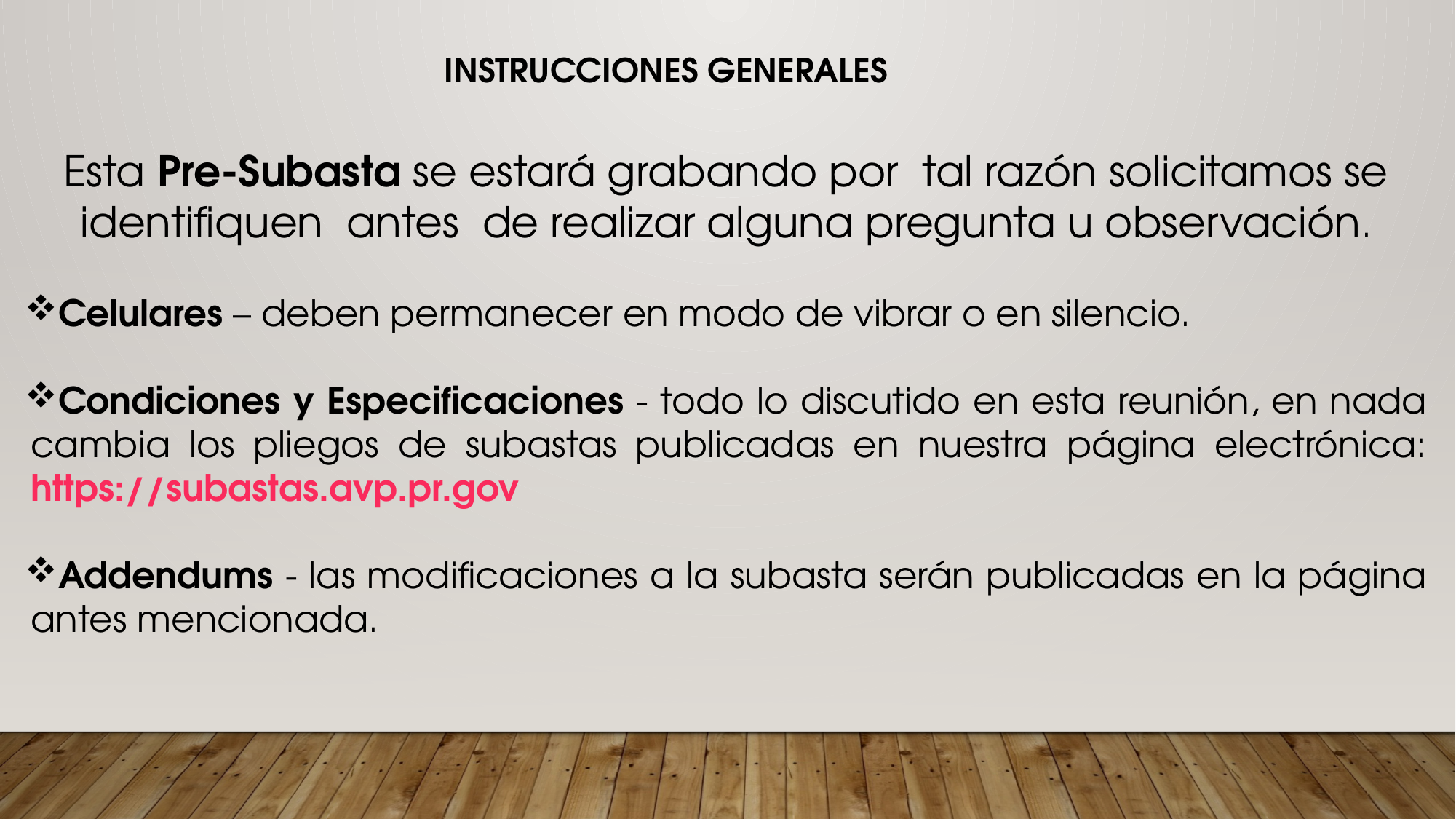

Instrucciones Generales
Esta Pre-Subasta se estará grabando por  tal razón solicitamos se identifiquen  antes  de realizar alguna pregunta u observación.

Celulares – deben permanecer en modo de vibrar o en silencio.

Condiciones y Especificaciones - todo lo discutido en esta reunión, en nada cambia los pliegos de subastas publicadas en nuestra página electrónica: https://subastas.avp.pr.gov

Addendums - las modificaciones a la subasta serán publicadas en la página antes mencionada.